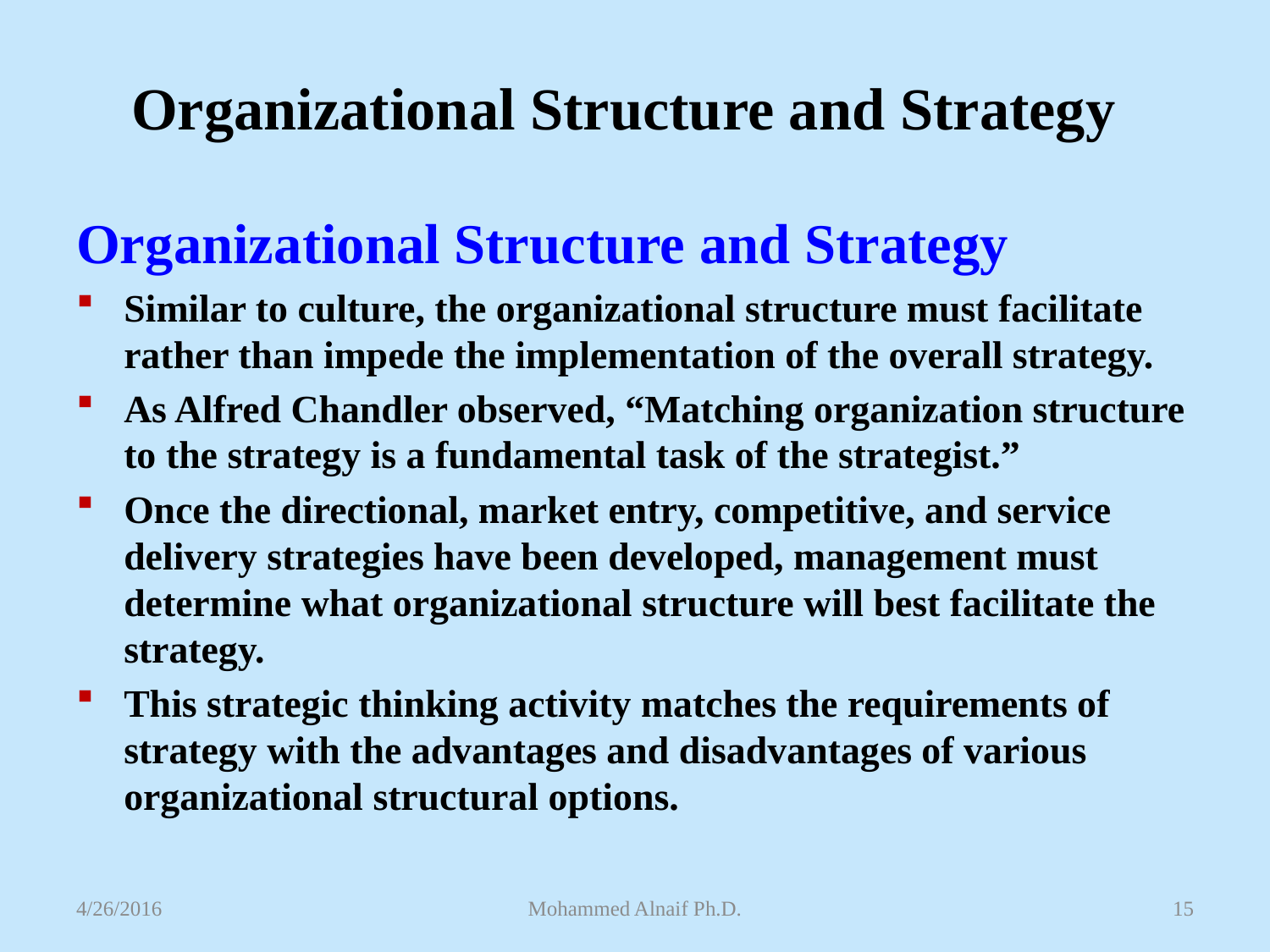

# Organizational Structure and Strategy
Organizational Structure and Strategy
Similar to culture, the organizational structure must facilitate rather than impede the implementation of the overall strategy.
As Alfred Chandler observed, “Matching organization structure to the strategy is a fundamental task of the strategist.”
Once the directional, market entry, competitive, and service delivery strategies have been developed, management must determine what organizational structure will best facilitate the strategy.
This strategic thinking activity matches the requirements of strategy with the advantages and disadvantages of various organizational structural options.
4/26/2016
Mohammed Alnaif Ph.D.
15